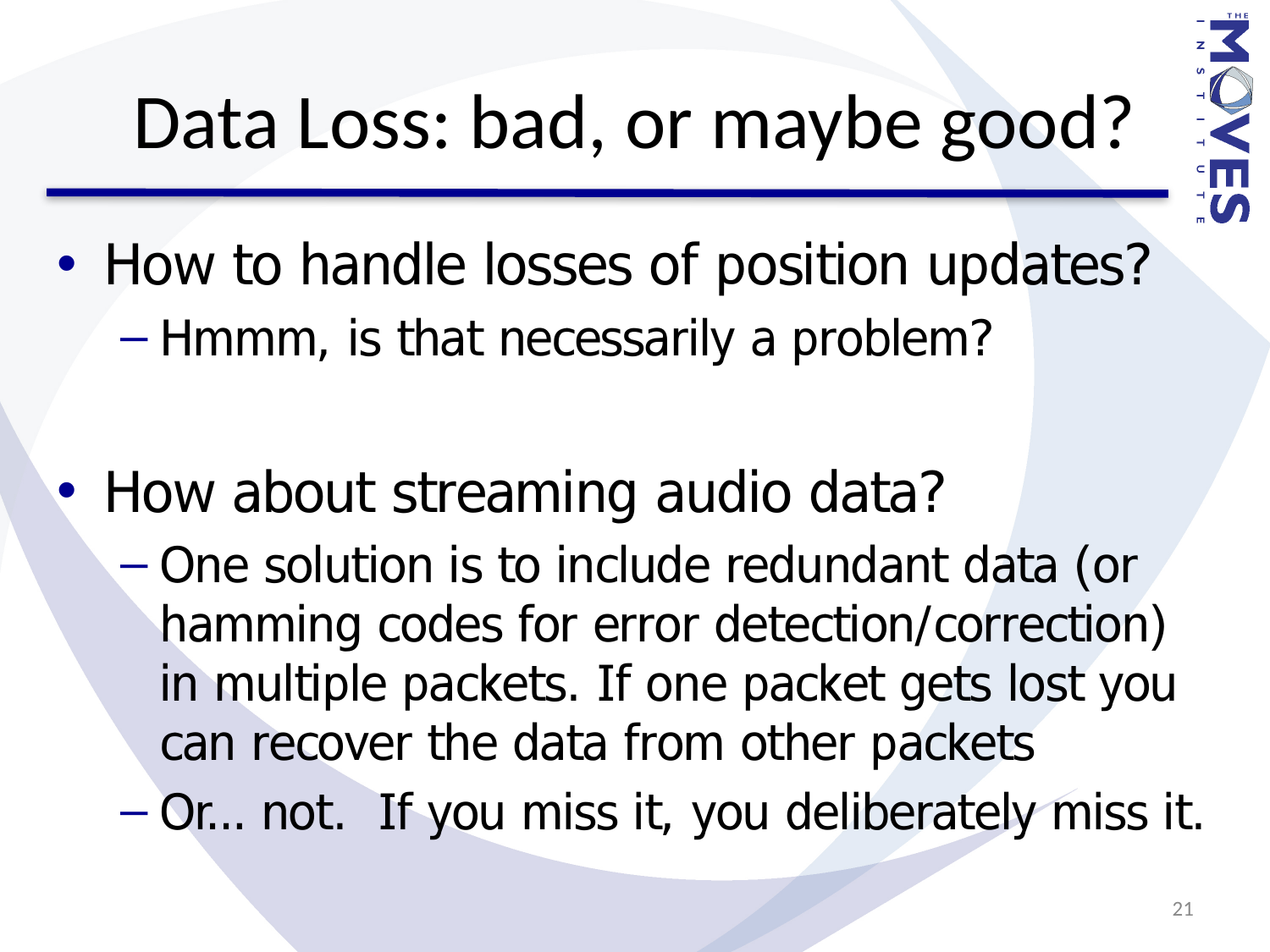

# Data Loss: bad, or maybe good?
How to handle losses of position updates?
Hmmm, is that necessarily a problem?

How about streaming audio data?
One solution is to include redundant data (or hamming codes for error detection/correction) in multiple packets. If one packet gets lost you can recover the data from other packets
Or… not.  If you miss it, you deliberately miss it.
21